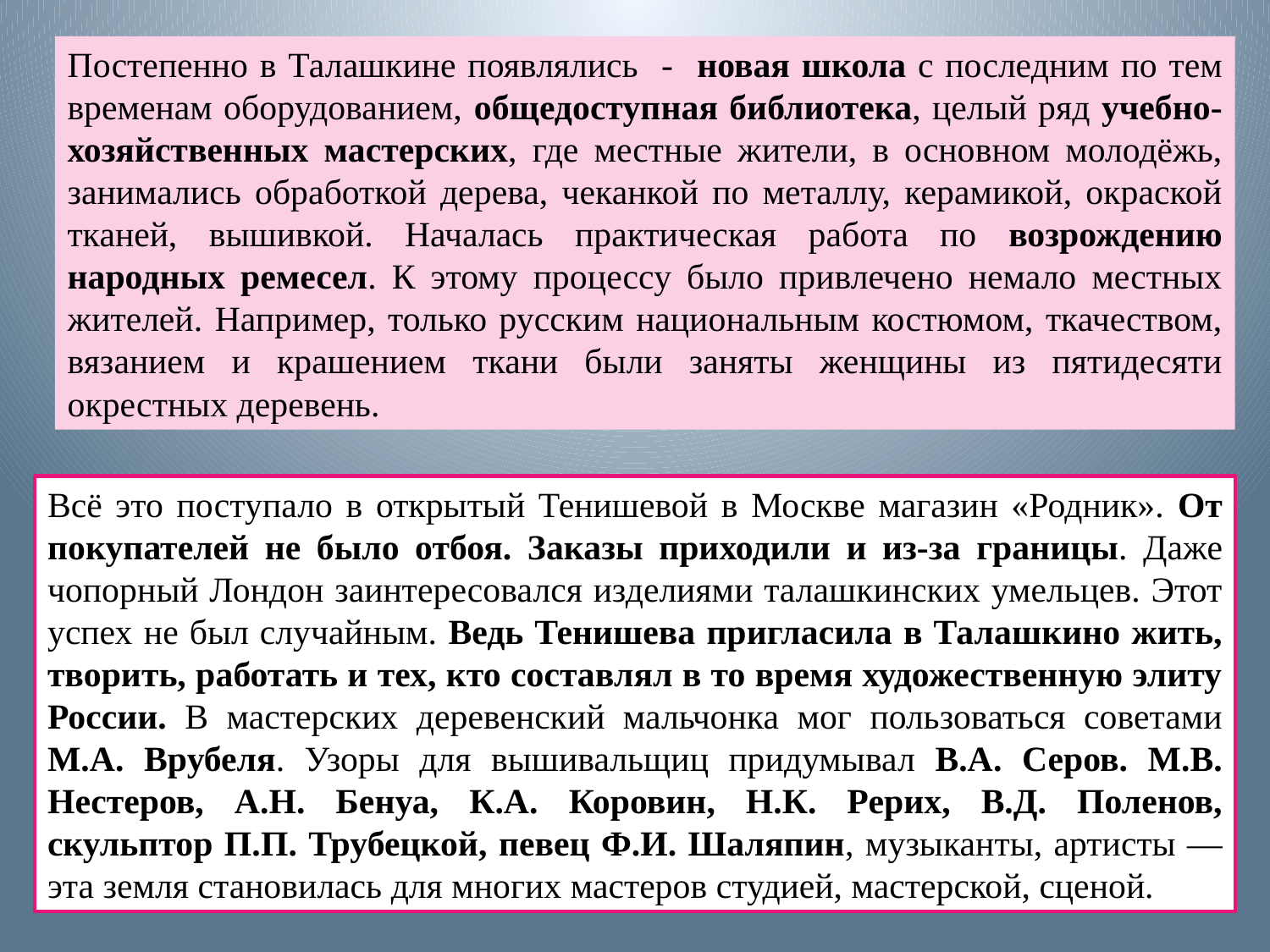

Постепенно в Талашкине появлялись  -  новая школа с последним по тем временам оборудованием, общедоступная библиотека, целый ряд учебно-хозяйственных мастерских, где местные жители, в основном молодёжь, занимались обработкой дерева, чеканкой по металлу, керамикой, окраской тканей, вышивкой. Началась практическая работа по возрождению народных ремесел. К этому процессу было привлечено немало местных жителей. Например, только русским национальным костюмом, ткачеством, вязанием и крашением ткани были заняты женщины из пятидесяти окрестных деревень.
Всё это поступало в открытый Тенишевой в Москве магазин «Родник». От покупателей не было отбоя. Заказы приходили и из-за границы. Даже чопорный Лондон заинтересовался изделиями талашкинских умельцев. Этот успех не был случайным. Ведь Тенишева пригласила в Талашкино жить, творить, работать и тех, кто составлял в то время художественную элиту России. В мастерских деревенский мальчонка мог пользоваться советами М.А. Врубеля. Узоры для вышивальщиц придумывал В.А. Серов. М.В. Нестеров, А.Н. Бенуа, К.А. Коровин, Н.К. Рерих, В.Д. Поленов, скульптор П.П. Трубецкой, певец Ф.И. Шаляпин, музыканты, артисты — эта земля становилась для многих мастеров студией, мастерской, сценой.